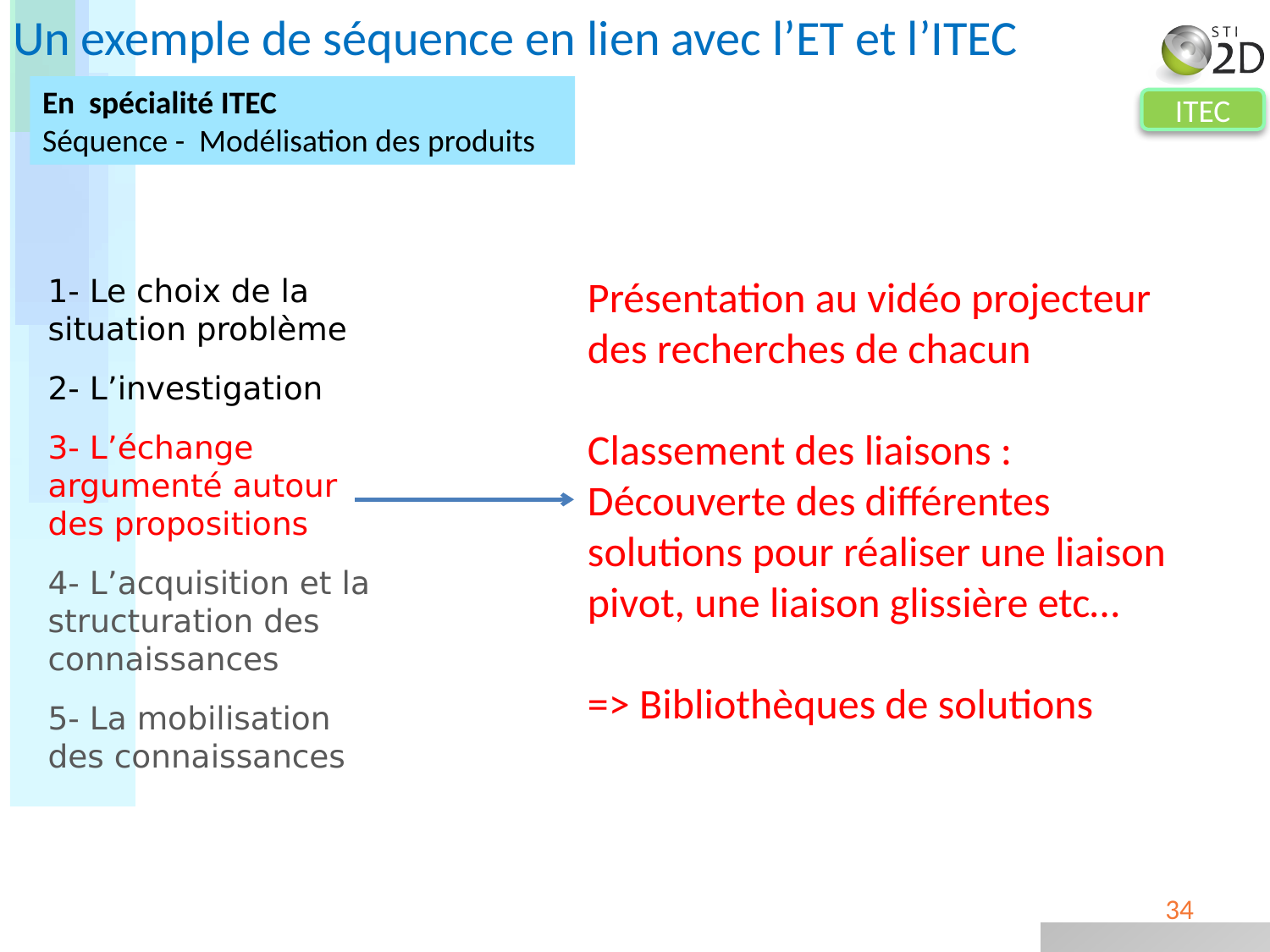

Un exemple de séquence en lien avec l’ET et l’ITEC
En  spécialité ITEC
Séquence -  Modélisation des produits
1- Le choix de la situation problème
2- L’investigation
3- L’échange argumenté autour des propositions
4- L’acquisition et la structuration des connaissances
5- La mobilisation des connaissances
Présentation au vidéo projecteur des recherches de chacun

Classement des liaisons :
Découverte des différentes solutions pour réaliser une liaison pivot, une liaison glissière etc…

=> Bibliothèques de solutions

34